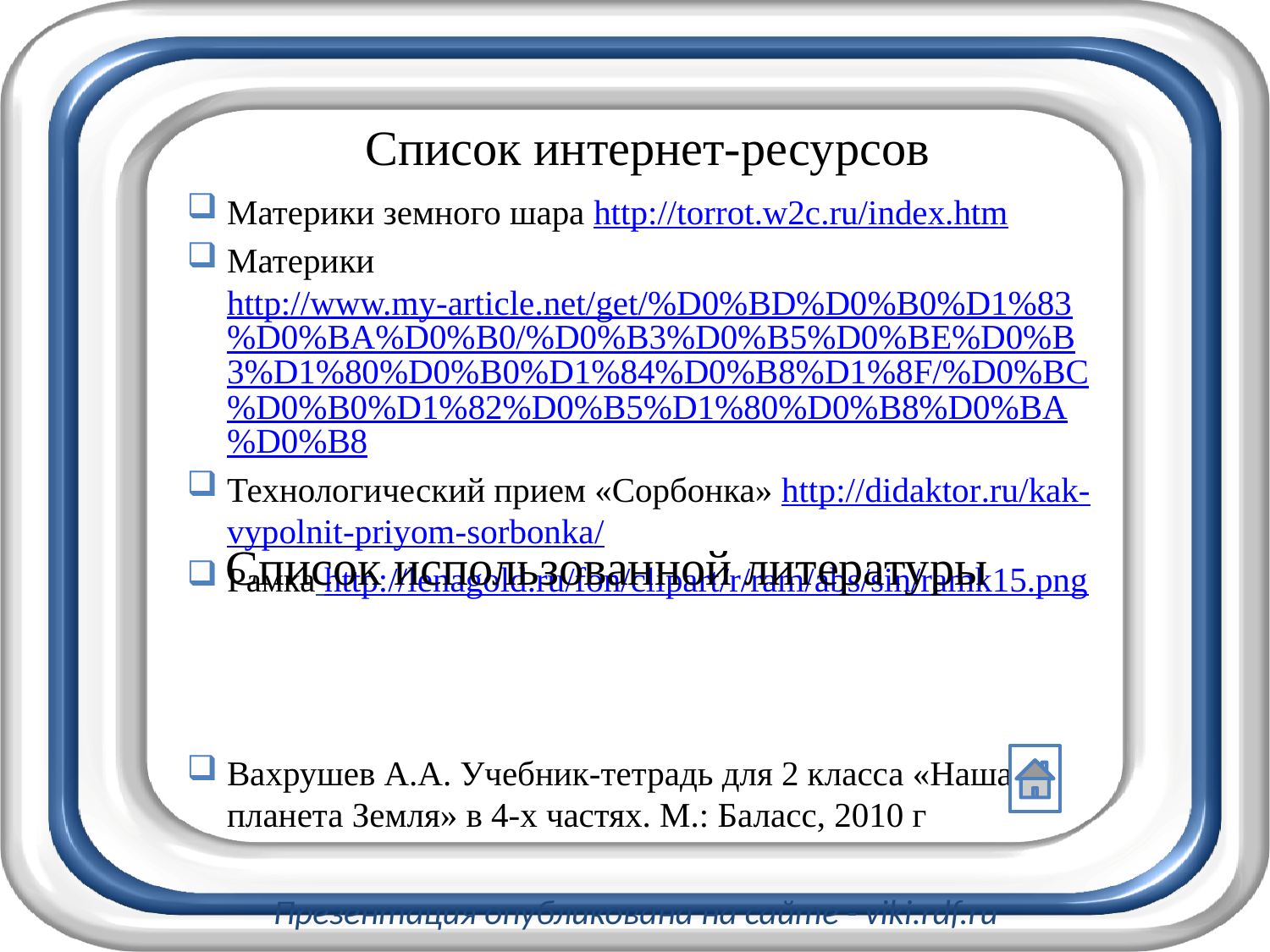

Список интернет-ресурсов
Материки земного шара http://torrot.w2c.ru/index.htm
Материки http://www.my-article.net/get/%D0%BD%D0%B0%D1%83%D0%BA%D0%B0/%D0%B3%D0%B5%D0%BE%D0%B3%D1%80%D0%B0%D1%84%D0%B8%D1%8F/%D0%BC%D0%B0%D1%82%D0%B5%D1%80%D0%B8%D0%BA%D0%B8
Технологический прием «Сорбонка» http://didaktor.ru/kak-vypolnit-priyom-sorbonka/
Рамка http://lenagold.ru/fon/clipart/r/ram/abs/sin/ramk15.png

Вахрушев А.А. Учебник-тетрадь для 2 класса «Наша планета Земля» в 4-х частях. М.: Баласс, 2010 г

Презентация опубликована на сайте - viki.rdf.ru

Список использованной литературы